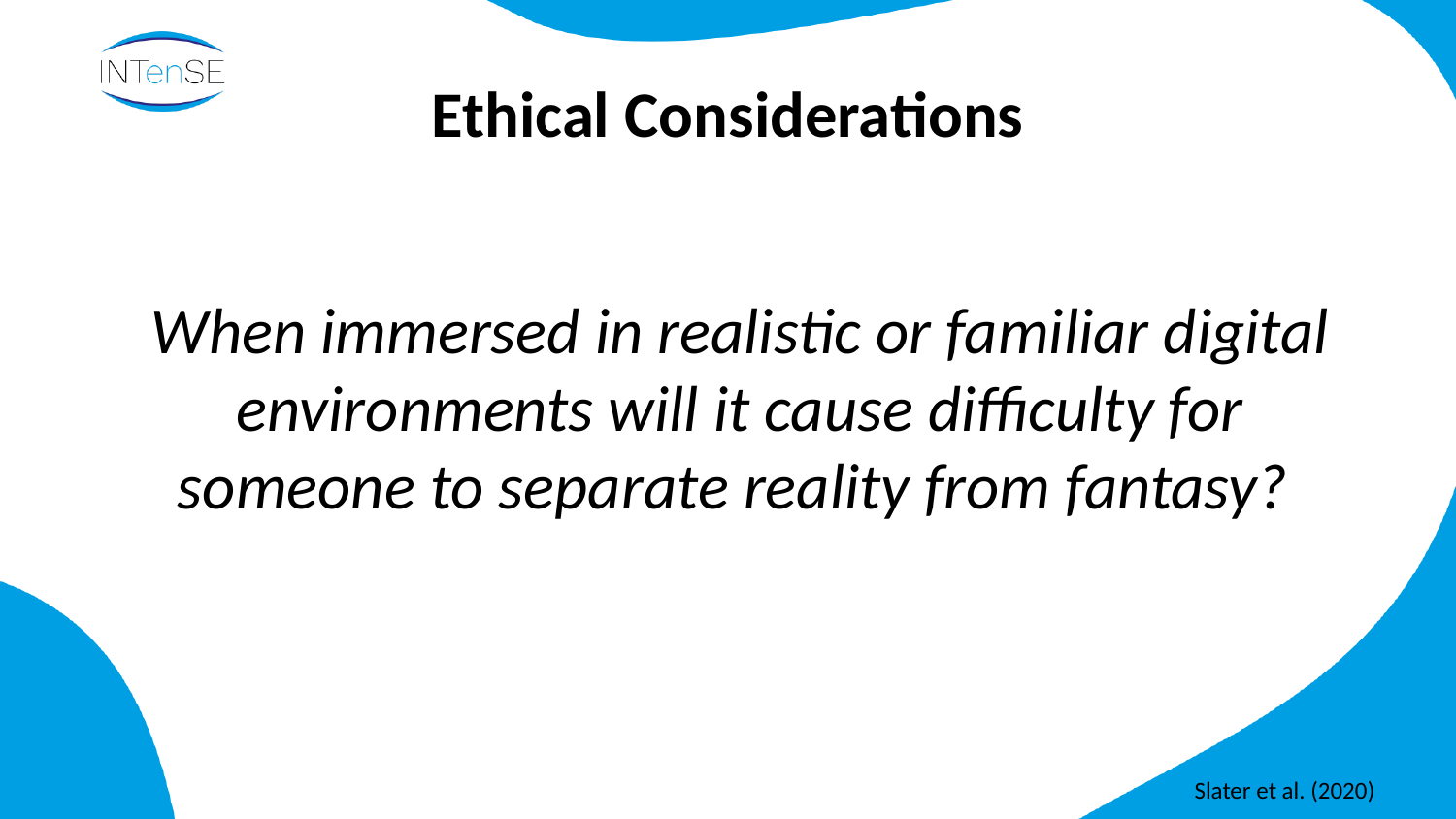

# Ethical Considerations

When immersed in realistic or familiar digital environments will it cause difficulty for someone to separate reality from fantasy?
Slater et al. (2020)